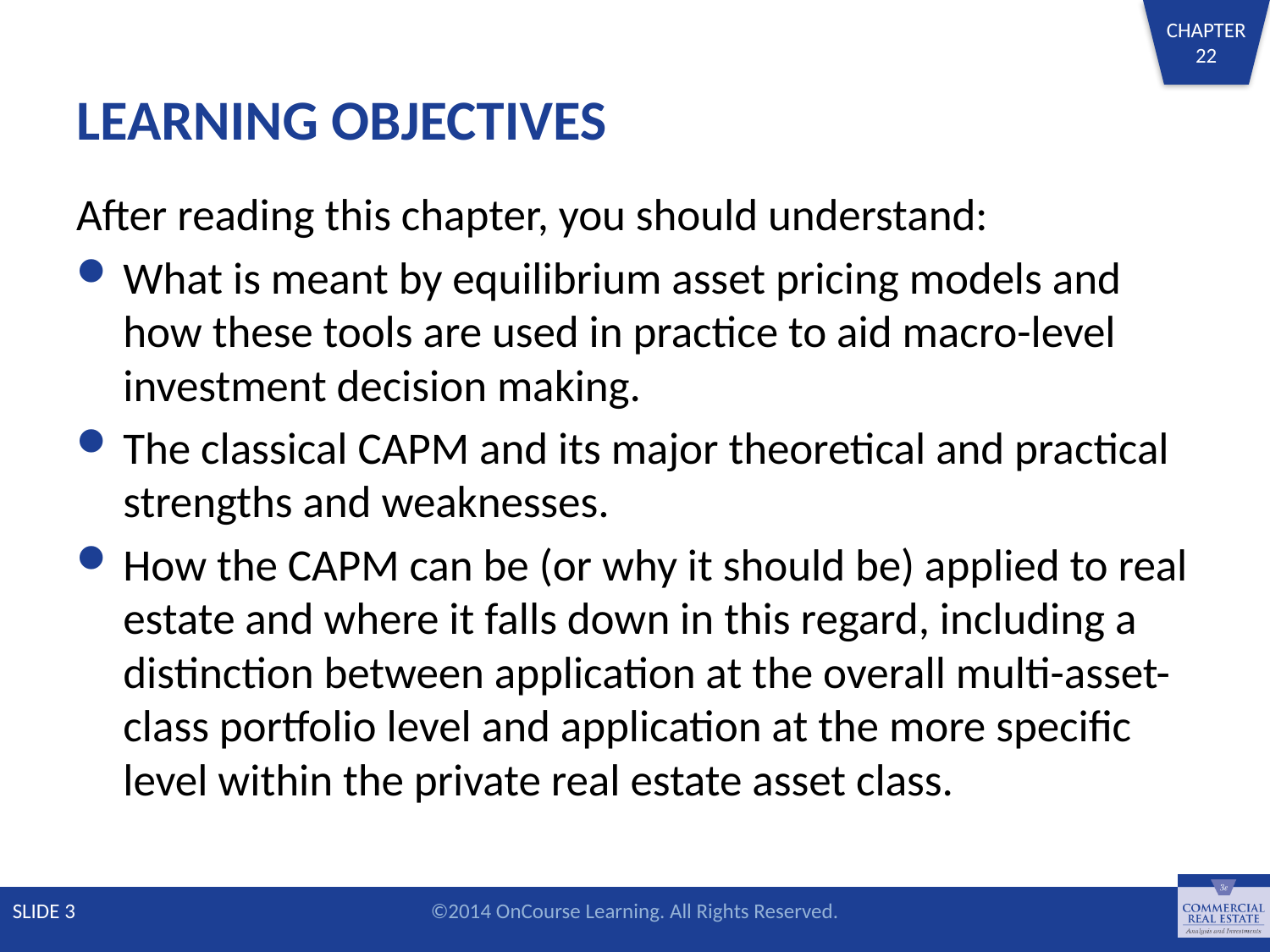

# LEARNING OBJECTIVES
After reading this chapter, you should understand:
What is meant by equilibrium asset pricing models and how these tools are used in practice to aid macro-level investment decision making.
The classical CAPM and its major theoretical and practical strengths and weaknesses.
How the CAPM can be (or why it should be) applied to real estate and where it falls down in this regard, including a distinction between application at the overall multi-asset-class portfolio level and application at the more specific level within the private real estate asset class.
SLIDE 3